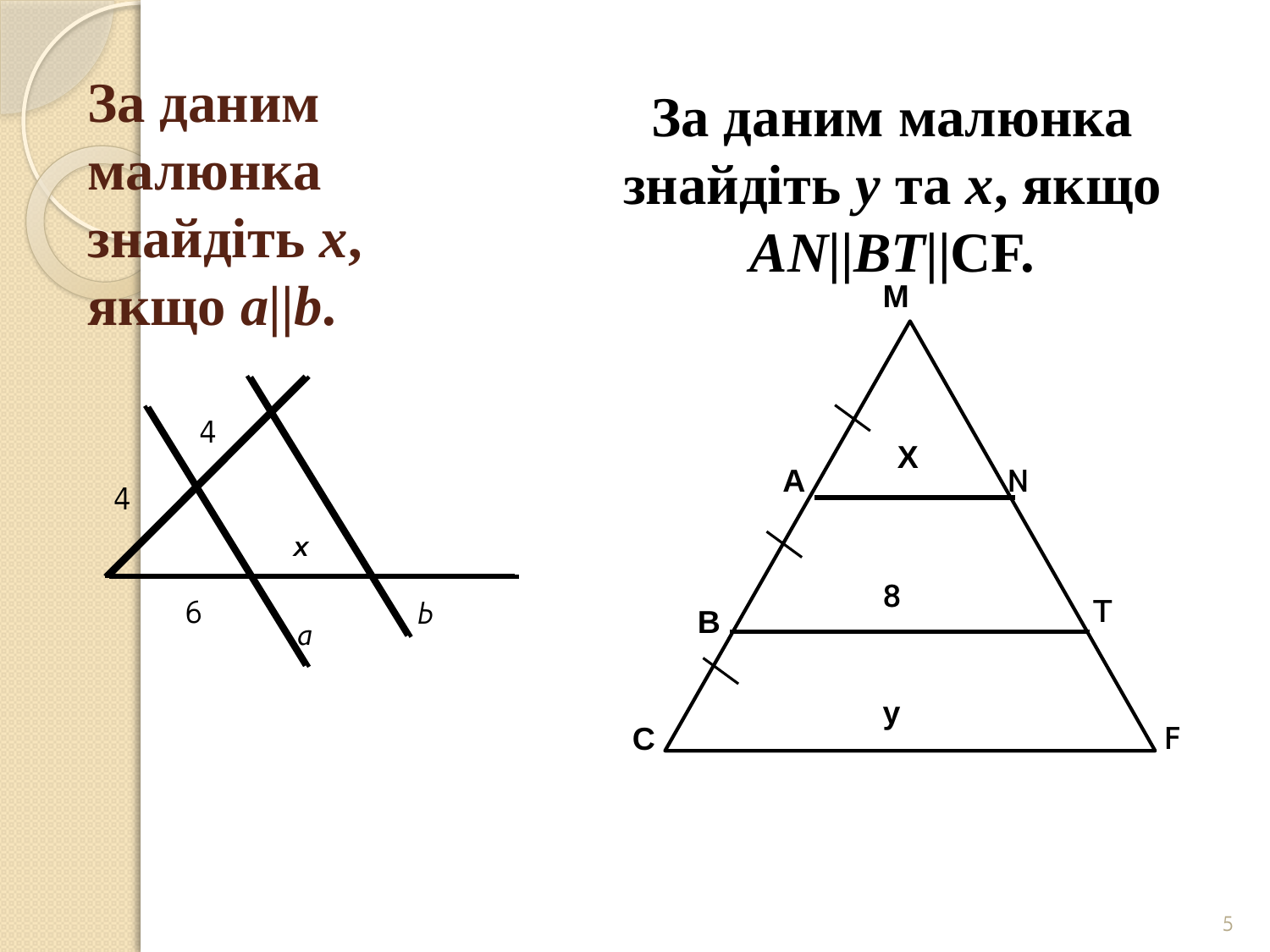

# За даним малюнка знайдіть x, якщо а||b.
За даним малюнка знайдіть y та x, якщо АN||BT||CF.
М

4
Х

А
N
4
x
8
T
6
b
В
a
у
F
С

5